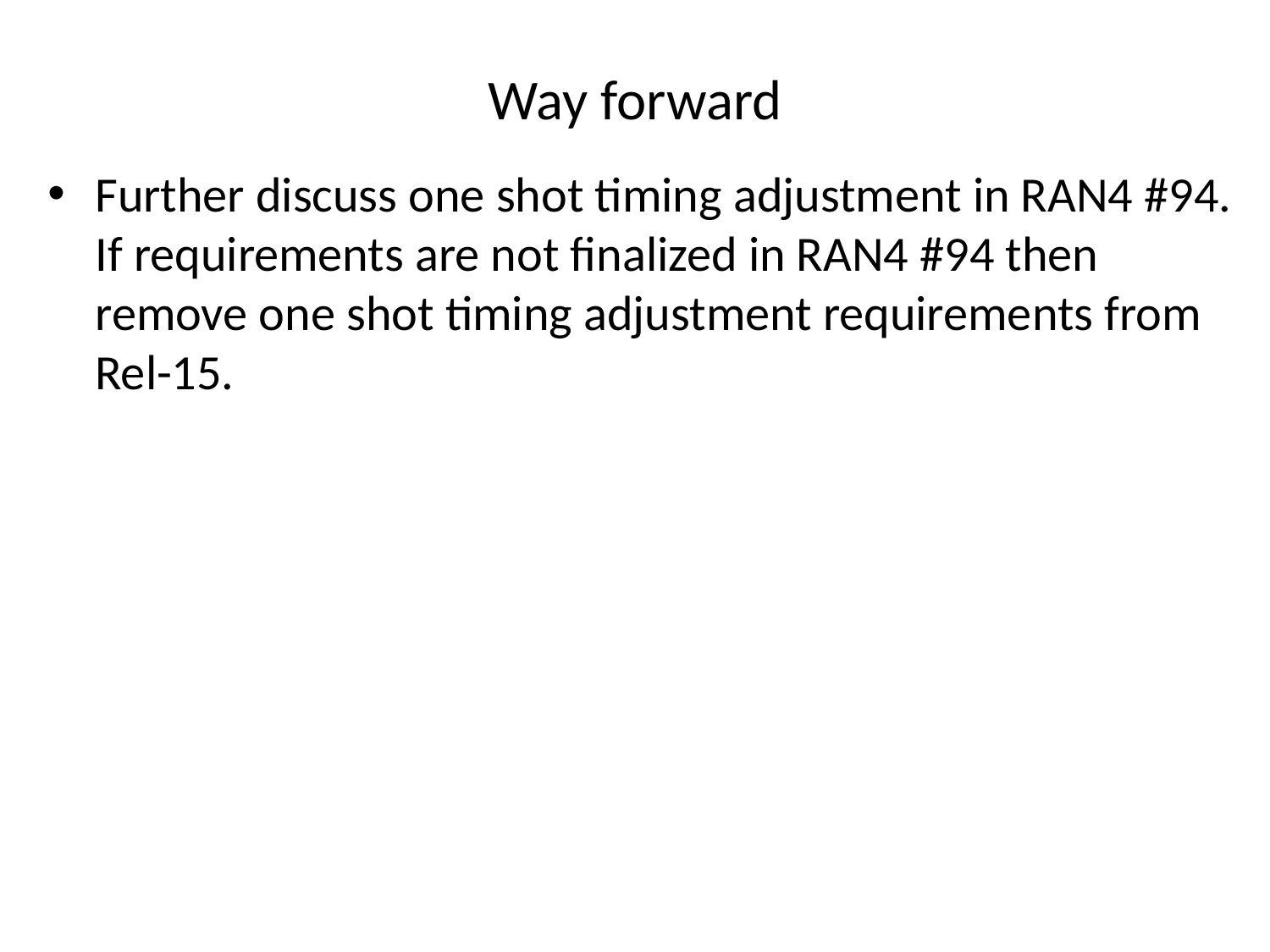

# Way forward
Further discuss one shot timing adjustment in RAN4 #94. If requirements are not finalized in RAN4 #94 then remove one shot timing adjustment requirements from Rel-15.

7